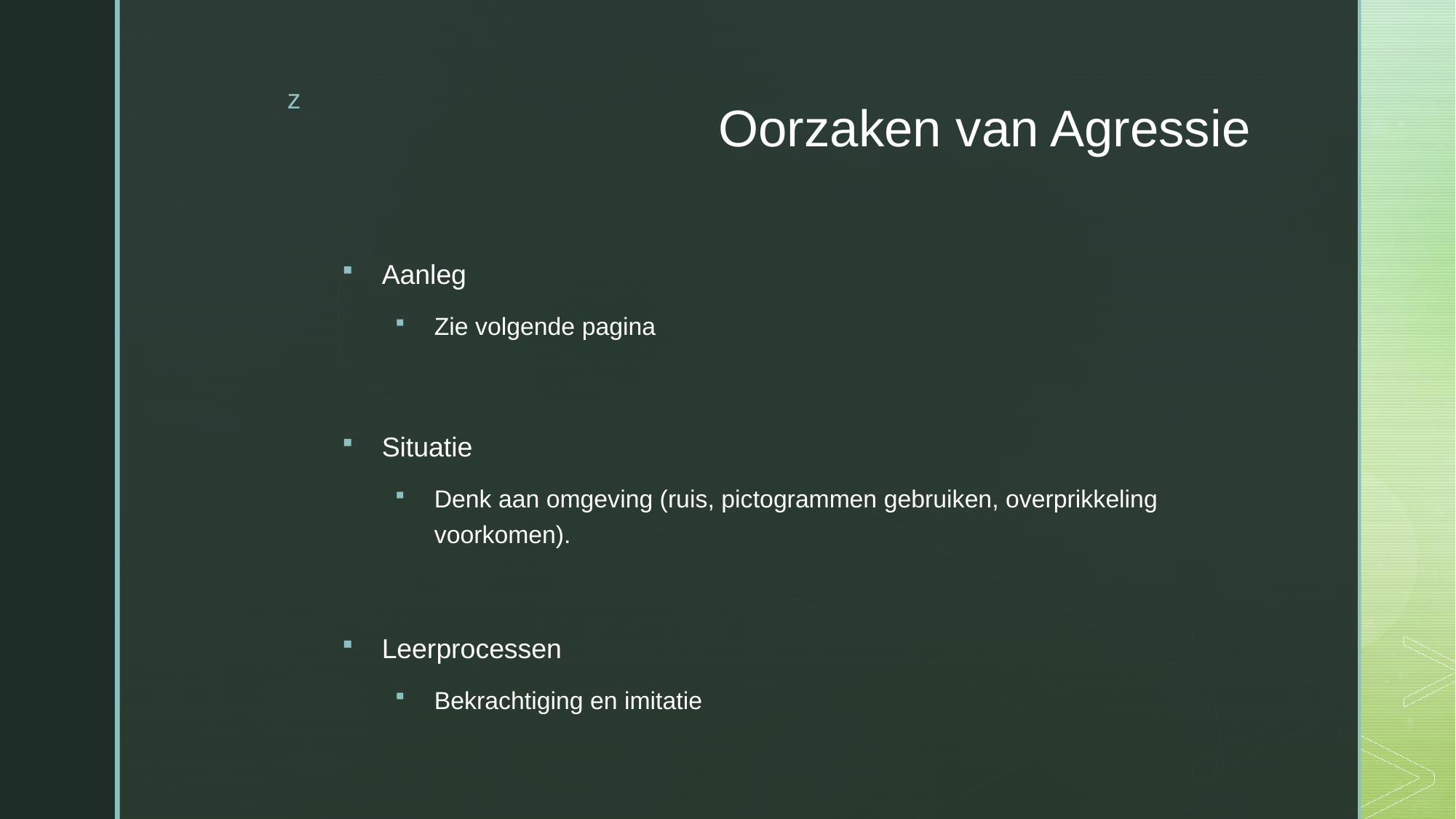

# Oorzaken van Agressie
Aanleg
Zie volgende pagina

Situatie
Denk aan omgeving (ruis, pictogrammen gebruiken, overprikkeling voorkomen).

Leerprocessen
Bekrachtiging en imitatie